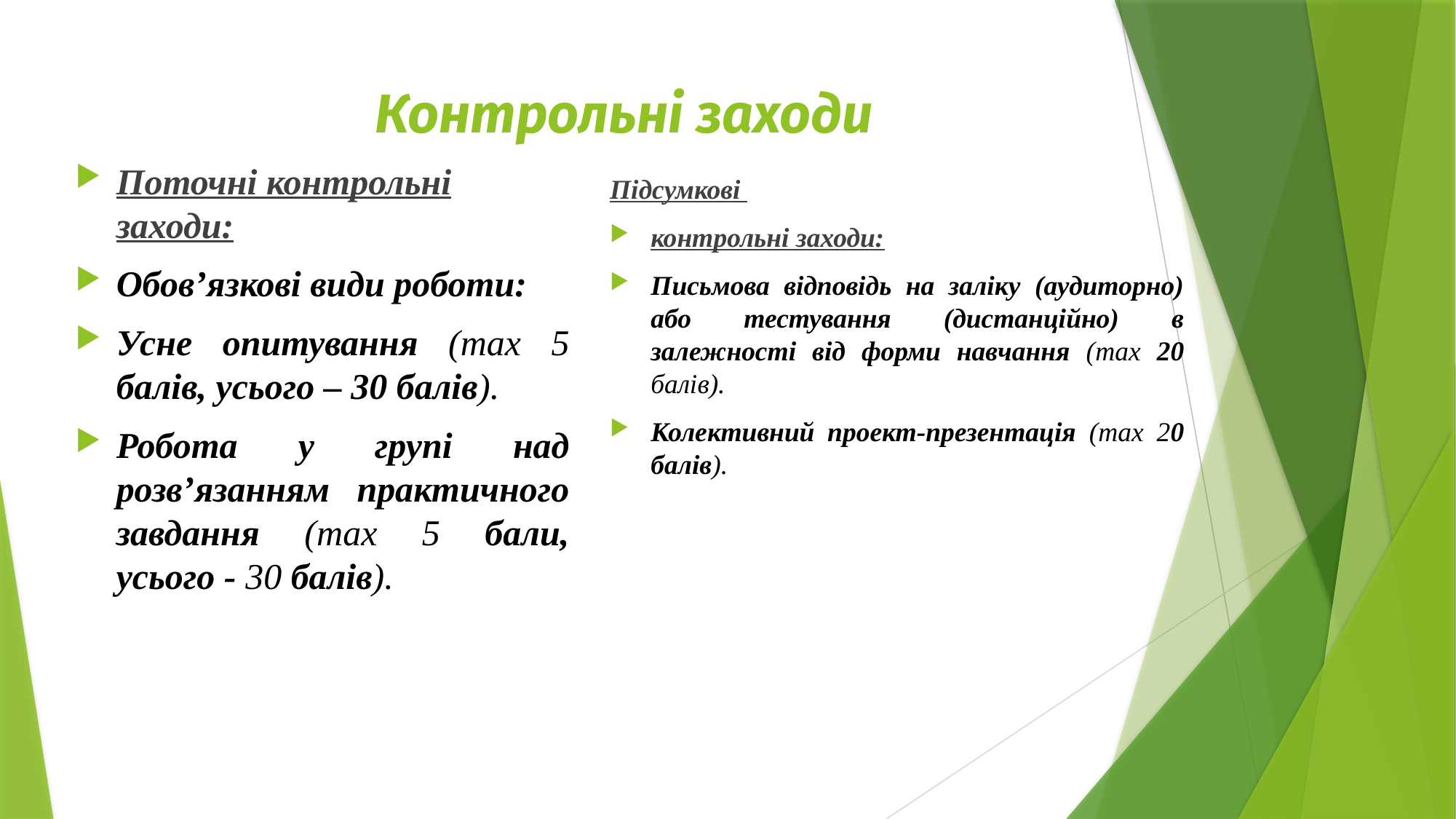

# Контрольні заходи
Поточні контрольні заходи:
Обов’язкові види роботи:
Усне опитування (max 5 балів, усього – 30 балів).
Робота у групі над розв’язанням практичного завдання (max 5 бали, усього - 30 балів).

Підсумкові
контрольні заходи:
Письмова відповідь на заліку (аудиторно) або тестування (дистанційно) в залежності від форми навчання (max 20 балів).
Колективний проект-презентація (max 20 балів).